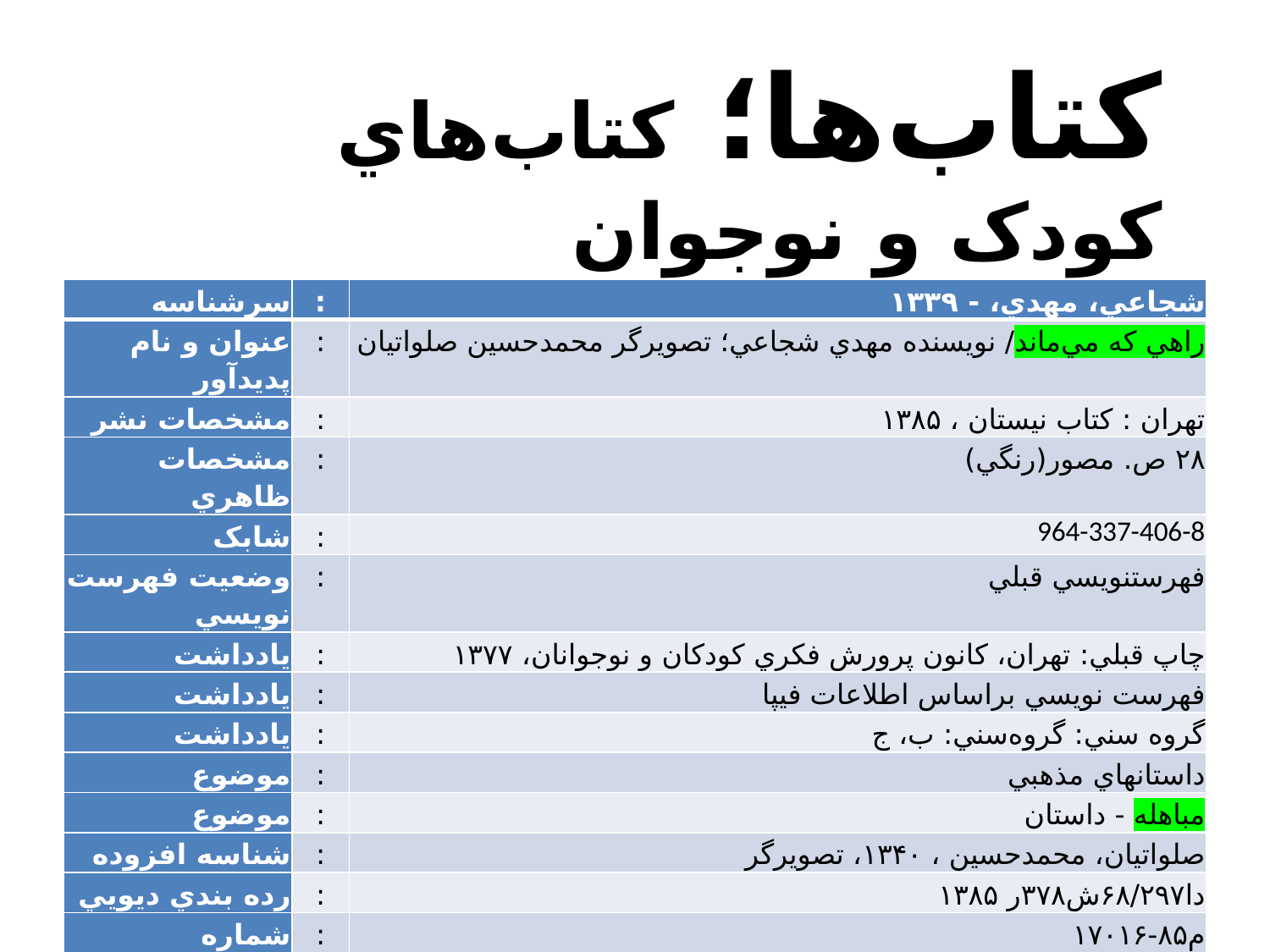

کتاب‌ها؛ کتاب‌هاي کودک و نوجوان
| ‏سرشناسه | : | ش‍ج‍اع‍ي‌، م‍ه‍دي‌، - ۱۳۳۹ |
| --- | --- | --- |
| ‏عنوان و نام پديدآور | : | راه‍ي‌ ک‍ه‌ م‍ي‌م‍ان‍د/ ن‍وي‍س‍ن‍ده‌ م‍ه‍دي‌ ش‍ج‍اع‍ي‌؛ ت‍ص‍وي‍رگ‍ر م‍ح‍م‍دح‍س‍ي‍ن‌ ص‍ل‍وات‍ي‍ان‌ |
| ‏مشخصات نشر | : | ت‍ه‍ران‌ : ک‍ت‍اب‌ ن‍ي‍س‍ت‍ان‌ ، ۱۳۸۵ |
| ‏مشخصات ظاهري | : | ۲۸ ص‌. م‍ص‍ور(رن‍گ‍ي‌) |
| ‏شابک | : | ‎964-337-406-8 |
| ‏وضعيت فهرست نويسي | : | ف‍ه‍رس‍ت‍ن‍وي‍س‍ي‌ ق‍ب‍ل‍ي‌ |
| ‏يادداشت | : | چ‍اپ‌ ق‍ب‍ل‍ي‌: ت‍ه‍ران‌، ک‍ان‍ون‌ پ‍رورش‌ ف‍ک‍ري‌ ک‍ودک‍ان‌ و ن‍وج‍وان‍ان‌، ۱۳۷۷ |
| ‏يادداشت | : | ف‍ه‍رس‍ت‌ ن‍وي‍س‍ي‌ ب‍راس‍اس‌ اطلاع‍ات‌ ف‍ي‍پ‍ا |
| ‏يادداشت | : | گ‍روه‌ س‍ن‍ي‌: گ‍روه‌س‍ن‍ي‌: ب‌، ج‌ |
| ‏موضوع | : | داس‍ت‍ان‍ه‍اي‌ م‍ذه‍ب‍ي‌ |
| ‏موضوع | : | م‍ب‍اه‍ل‍ه‌ - داس‍ت‍ان‌ |
| ‏شناسه افزوده | : | ص‍ل‍وات‍ي‍ان‌، م‍ح‍م‍دح‍س‍ي‍ن‌ ، ۱۳۴۰، ت‍ص‍وي‍رگ‍ر |
| ‏رده بندي ديويي | : | دا۶۸/۲۹۷ش‌۳۷۸ر ۱۳۸۵ |
| ‏شماره کتابشناسي ملي | : | م‌۸۵-۱۷۰۱۶ |